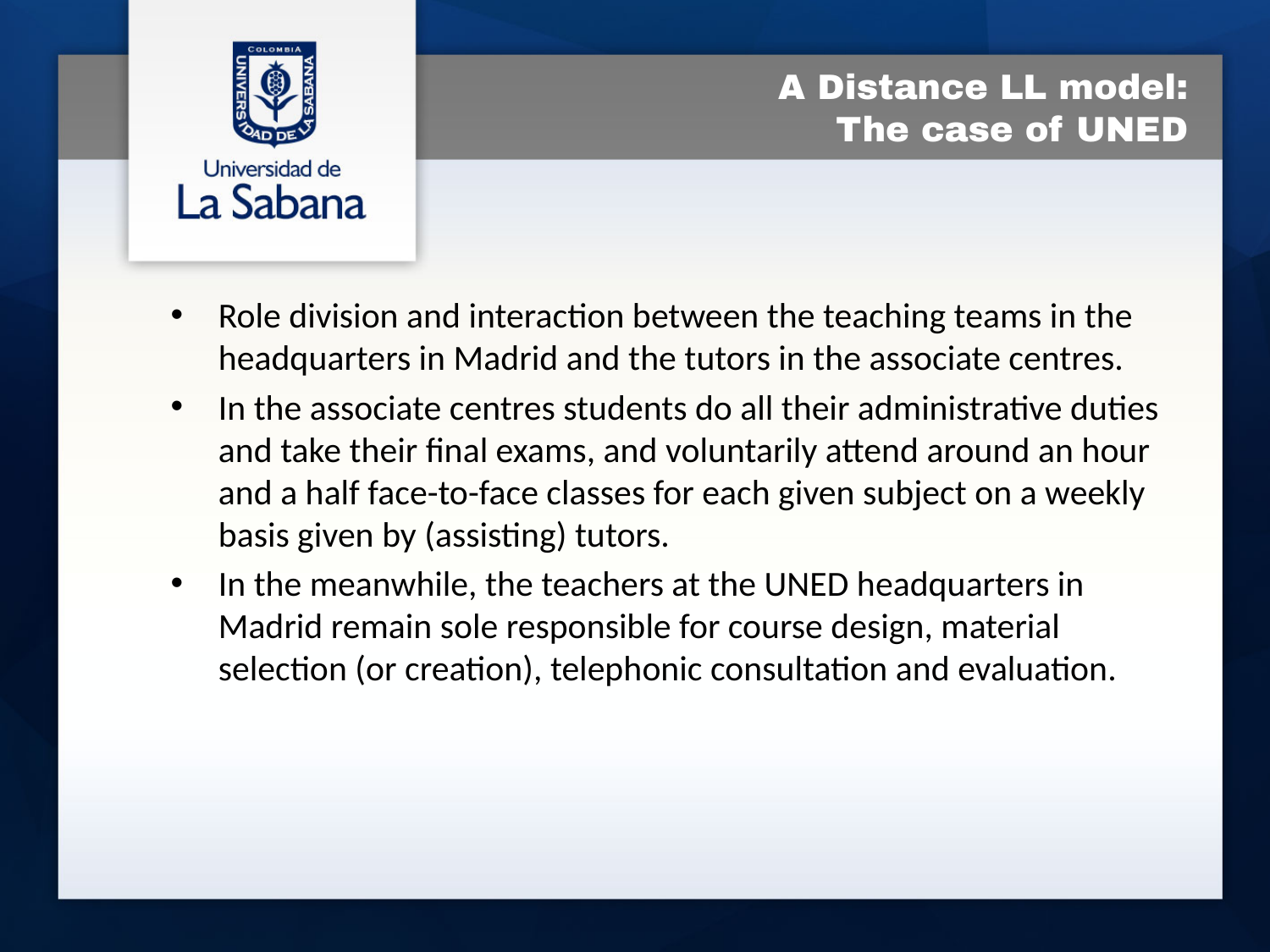

A Distance LL model:
The case of UNED
Role division and interaction between the teaching teams in the headquarters in Madrid and the tutors in the associate centres.
In the associate centres students do all their administrative duties and take their final exams, and voluntarily attend around an hour and a half face-to-face classes for each given subject on a weekly basis given by (assisting) tutors.
In the meanwhile, the teachers at the UNED headquarters in Madrid remain sole responsible for course design, material selection (or creation), telephonic consultation and evaluation.